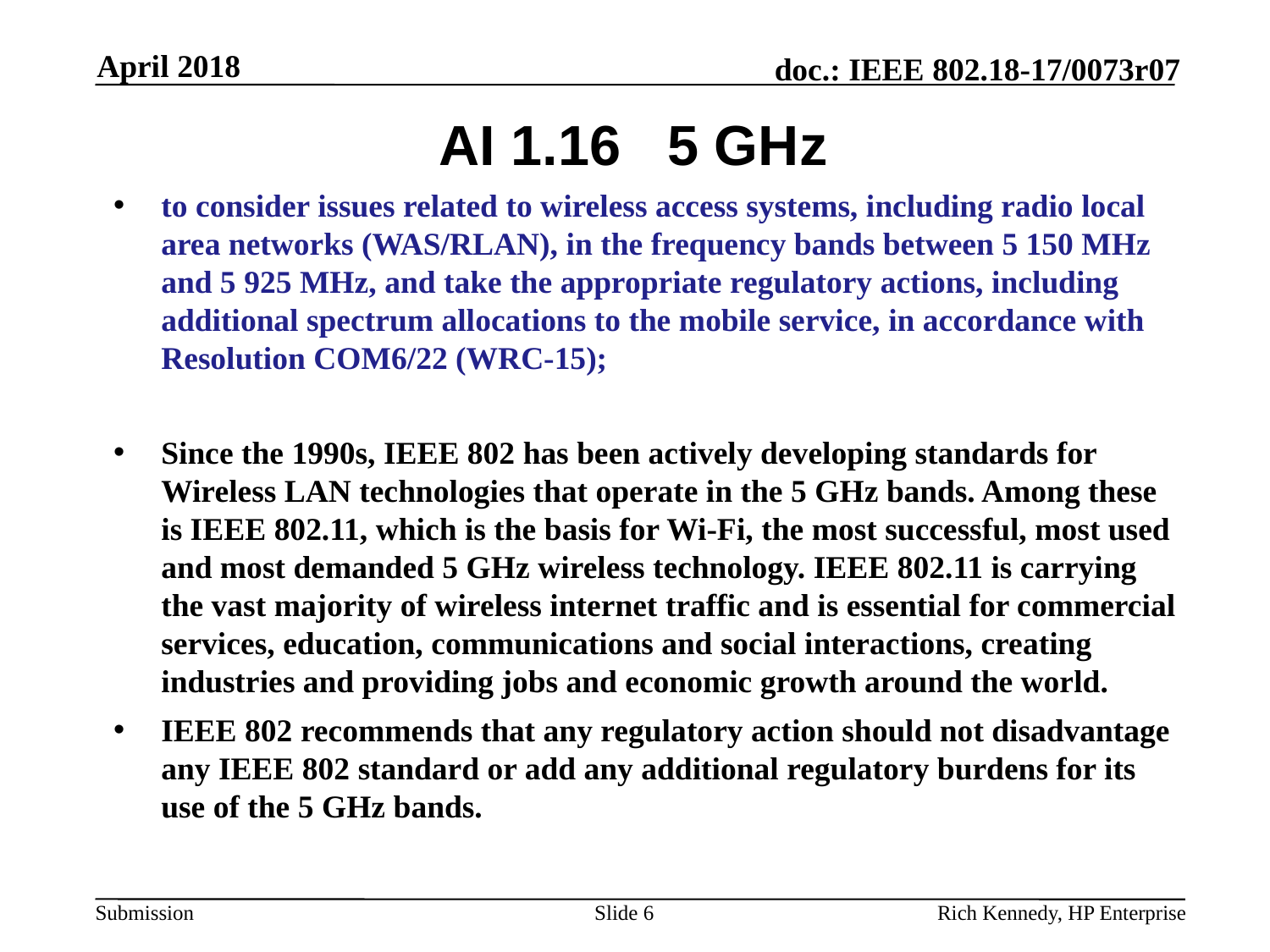

April 2018
# AI 1.16   5 GHz
to consider issues related to wireless access systems, including radio local area networks (WAS/RLAN), in the frequency bands between 5 150 MHz and 5 925 MHz, and take the appropriate regulatory actions, including additional spectrum allocations to the mobile service, in accordance with Resolution COM6/22 (WRC-15);

Since the 1990s, IEEE 802 has been actively developing standards for Wireless LAN technologies that operate in the 5 GHz bands. Among these is IEEE 802.11, which is the basis for Wi-Fi, the most successful, most used and most demanded 5 GHz wireless technology. IEEE 802.11 is carrying the vast majority of wireless internet traffic and is essential for commercial services, education, communications and social interactions, creating industries and providing jobs and economic growth around the world.
IEEE 802 recommends that any regulatory action should not disadvantage any IEEE 802 standard or add any additional regulatory burdens for its use of the 5 GHz bands.
Slide 6
Rich Kennedy, HP Enterprise